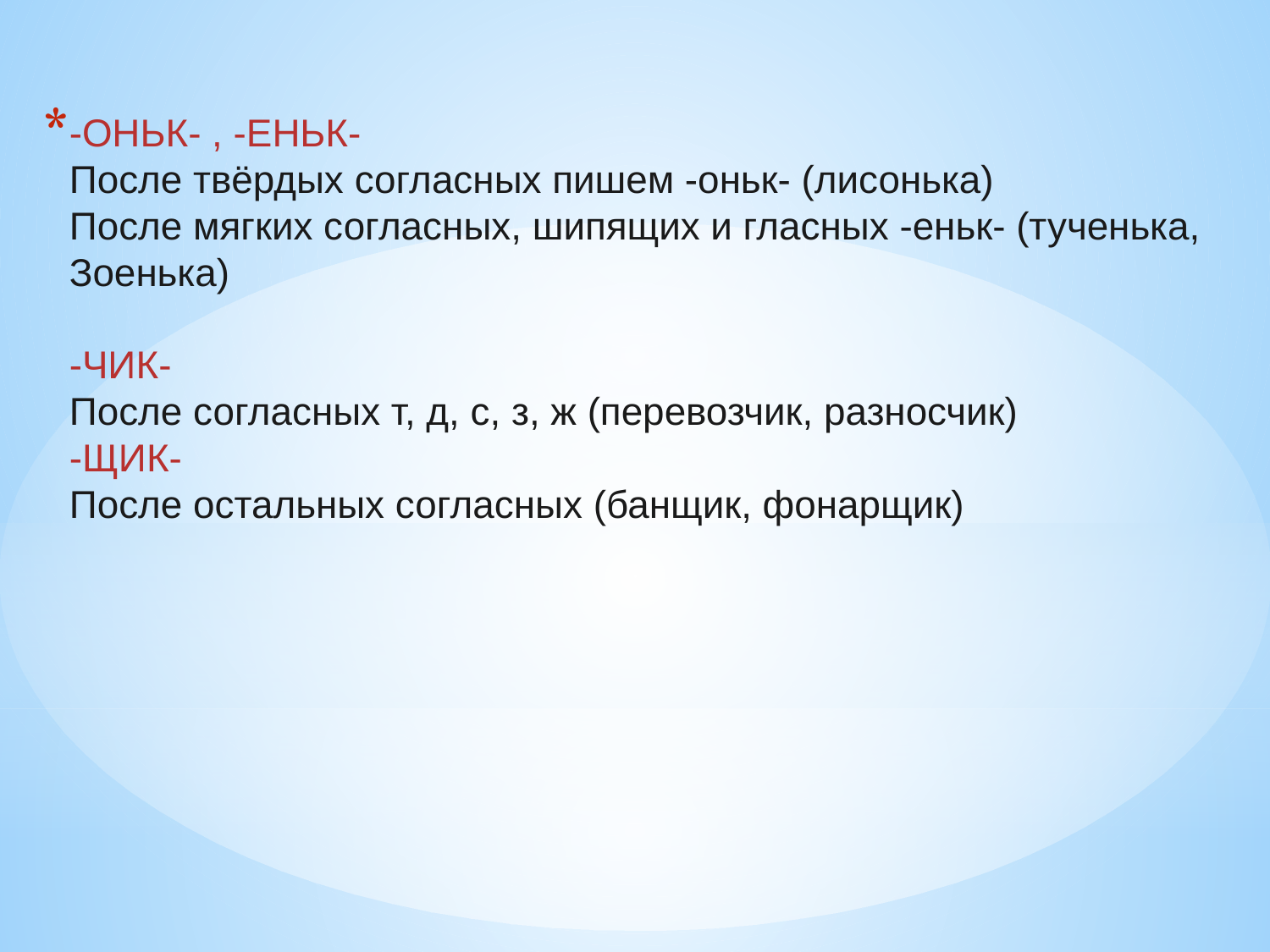

-ОНЬК- , -ЕНЬК- 
После твёрдых согласных пишем -оньк- (лисонька) 
После мягких согласных, шипящих и гласных -еньк- (тученька, Зоенька) 
-ЧИК- 
После согласных т, д, с, з, ж (перевозчик, разносчик) 
-ЩИК- 
После остальных согласных (банщик, фонарщик)
#